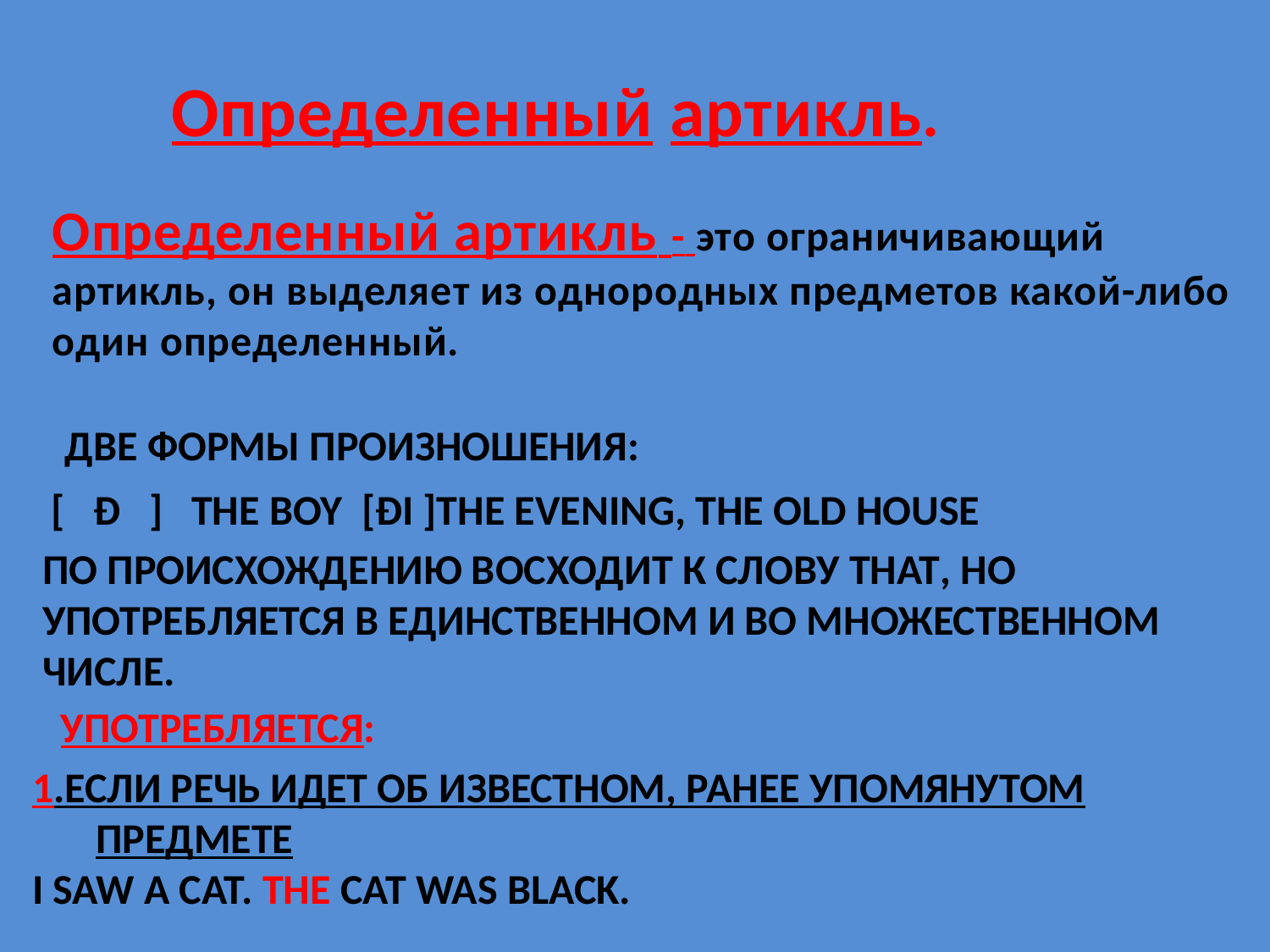

Определенный артикль.
Определенный артикль - это ограничивающий артикль, он выделяет из однородных предметов какой-либо один определенный.
Две формы произношения:

 [   ð   ]   the boy  [ði ]the evening, the old house

По происхождению восходит к слову that, но употребляется в единственном и во множественном числе.
Употребляется:
1.Если речь идет об известном, ранее упомянутом предмете
I saw a cat. The cat was black.